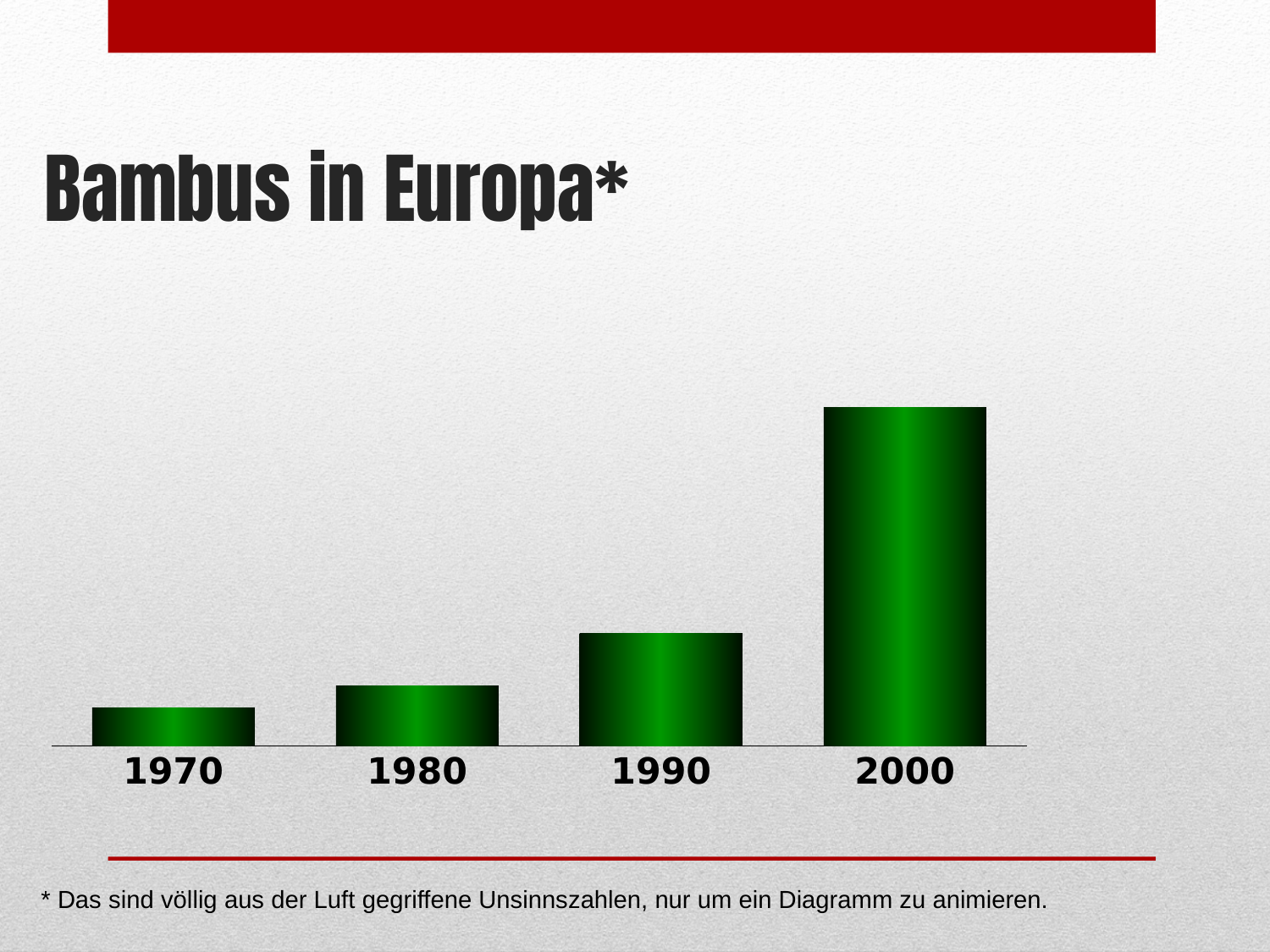

# Bambus in Europa*

### Chart

| Category | (Anbau in ha) |
|---|---|
| 1970 | 20.0 |
| 1980 | 32.0 |
| 1990 | 60.0 |
| 2000 | 180.0 |
* Das sind völlig aus der Luft gegriffene Unsinnszahlen, nur um ein Diagramm zu animieren.